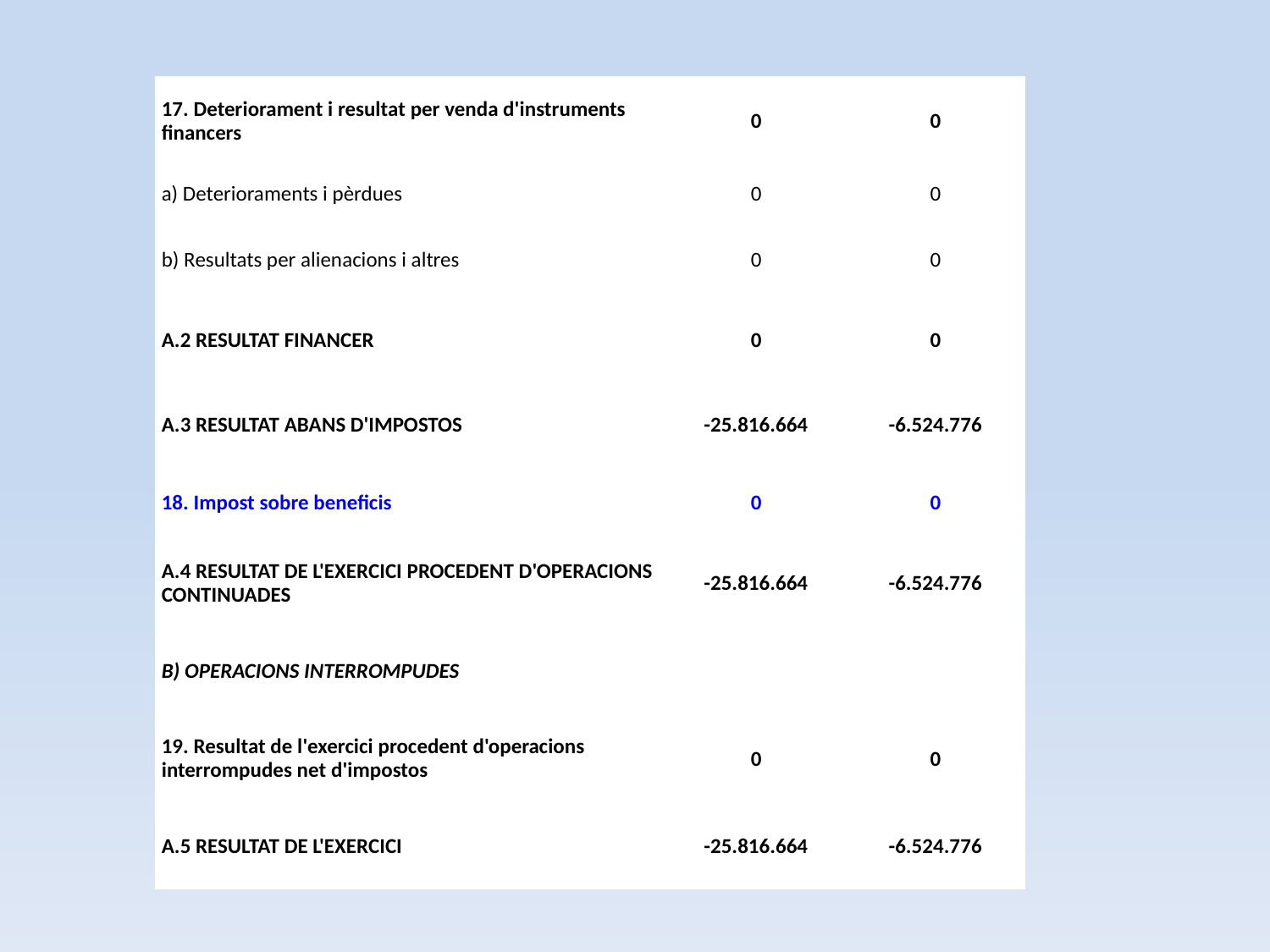

| 17. Deteriorament i resultat per venda d'instruments financers | 0 | 0 |
| --- | --- | --- |
| a) Deterioraments i pèrdues | 0 | 0 |
| b) Resultats per alienacions i altres | 0 | 0 |
| A.2 RESULTAT FINANCER | 0 | 0 |
| A.3 RESULTAT ABANS D'IMPOSTOS | -25.816.664 | -6.524.776 |
| 18. Impost sobre beneficis | 0 | 0 |
| A.4 RESULTAT DE L'EXERCICI PROCEDENT D'OPERACIONS CONTINUADES | -25.816.664 | -6.524.776 |
| B) OPERACIONS INTERROMPUDES |  |  |
| 19. Resultat de l'exercici procedent d'operacions interrompudes net d'impostos | 0 | 0 |
| A.5 RESULTAT DE L'EXERCICI | -25.816.664 | -6.524.776 |